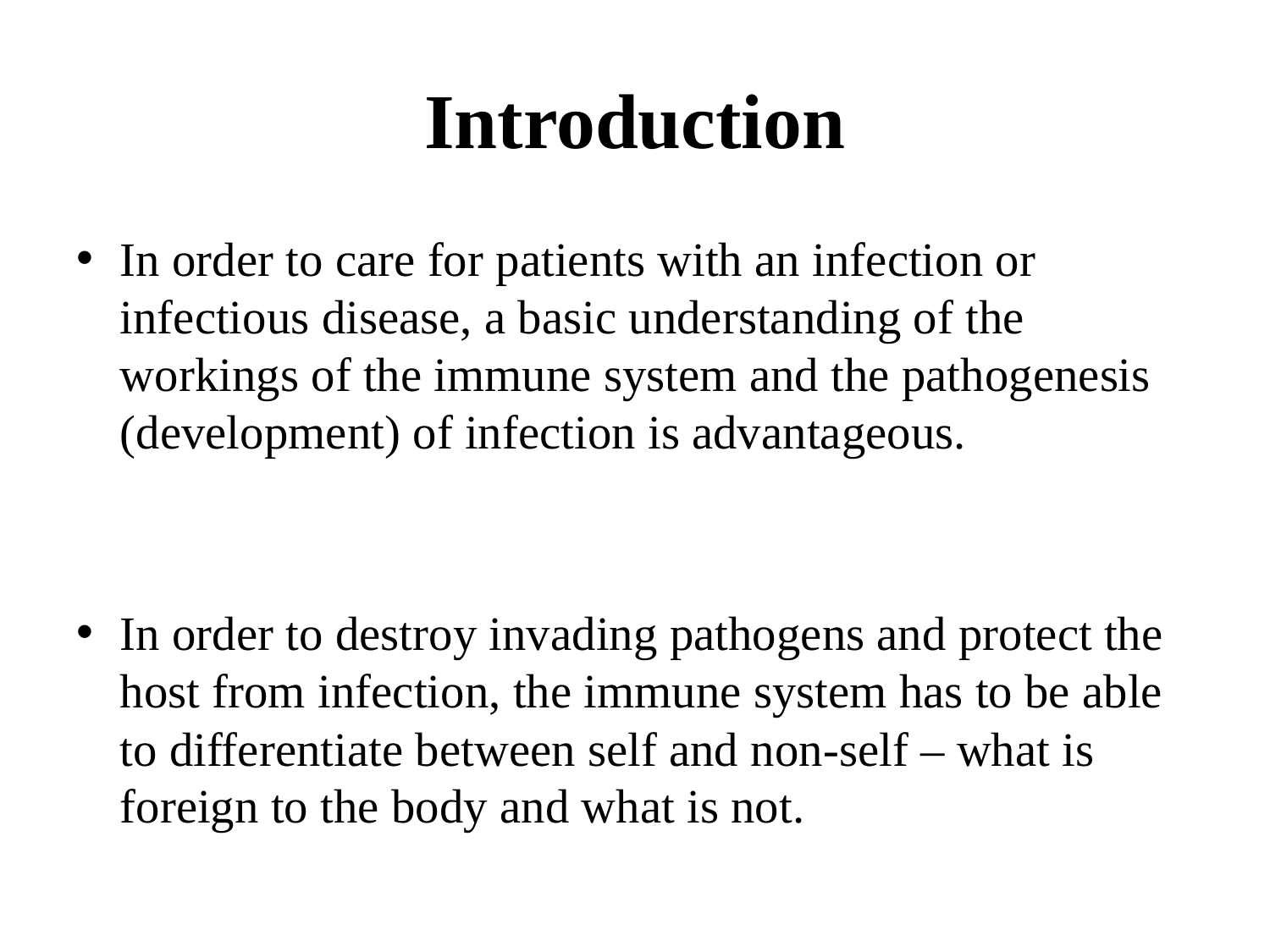

# Introduction
In order to care for patients with an infection or infectious disease, a basic understanding of the workings of the immune system and the pathogenesis (development) of infection is advantageous.

In order to destroy invading pathogens and protect the host from infection, the immune system has to be able to differentiate between self and non-self – what is foreign to the body and what is not.